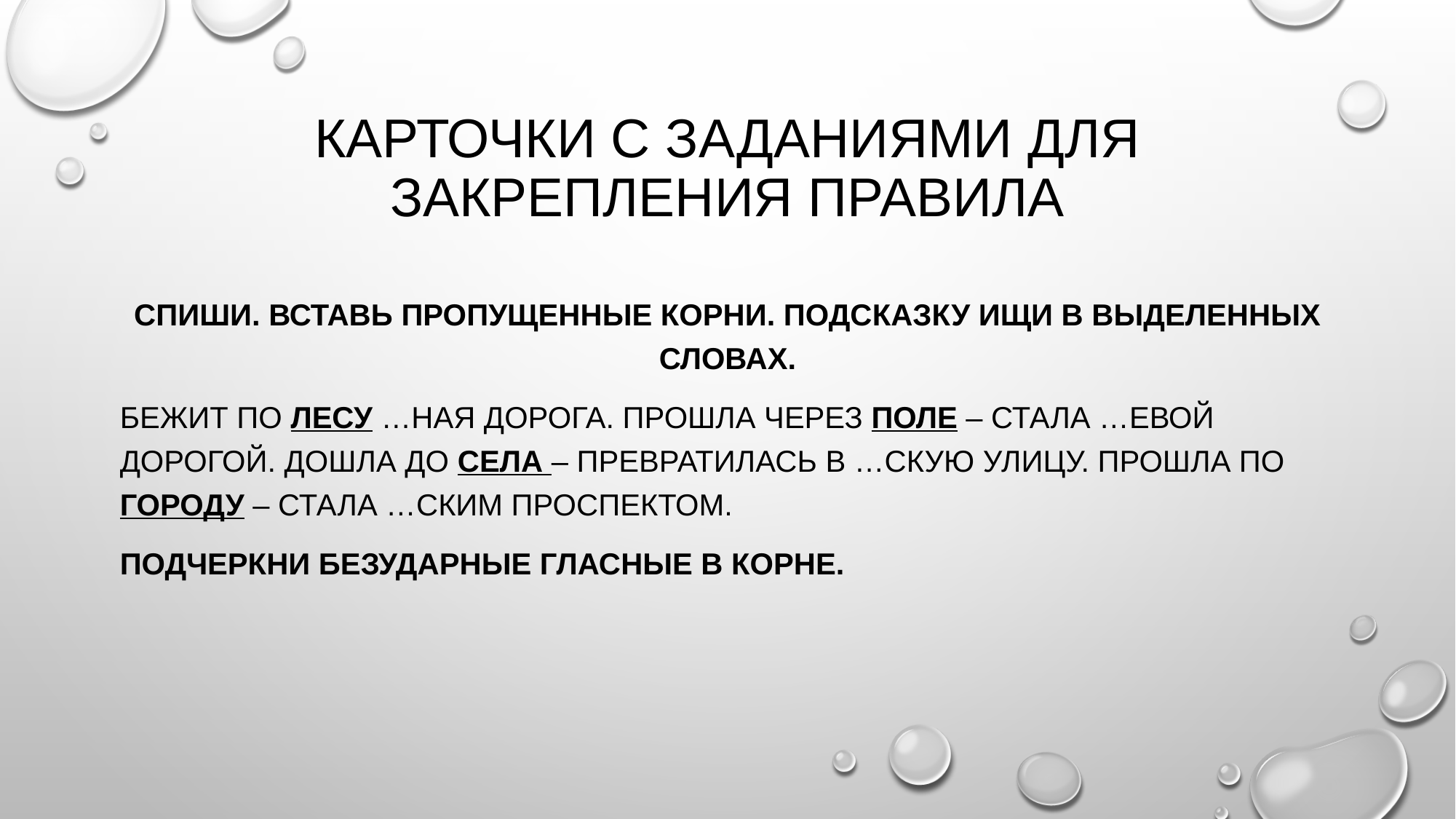

# Карточки с заданиями для закрепления правила
Спиши. Вставь пропущенные корни. Подсказку ищи в выделенных словах.
Бежит по лесу …ная дорога. Прошла через поле – стала …евой дорогой. Дошла до села – превратилась в …скую улицу. Прошла по городу – стала …ским проспектом.
Подчеркни безударные гласные в корне.